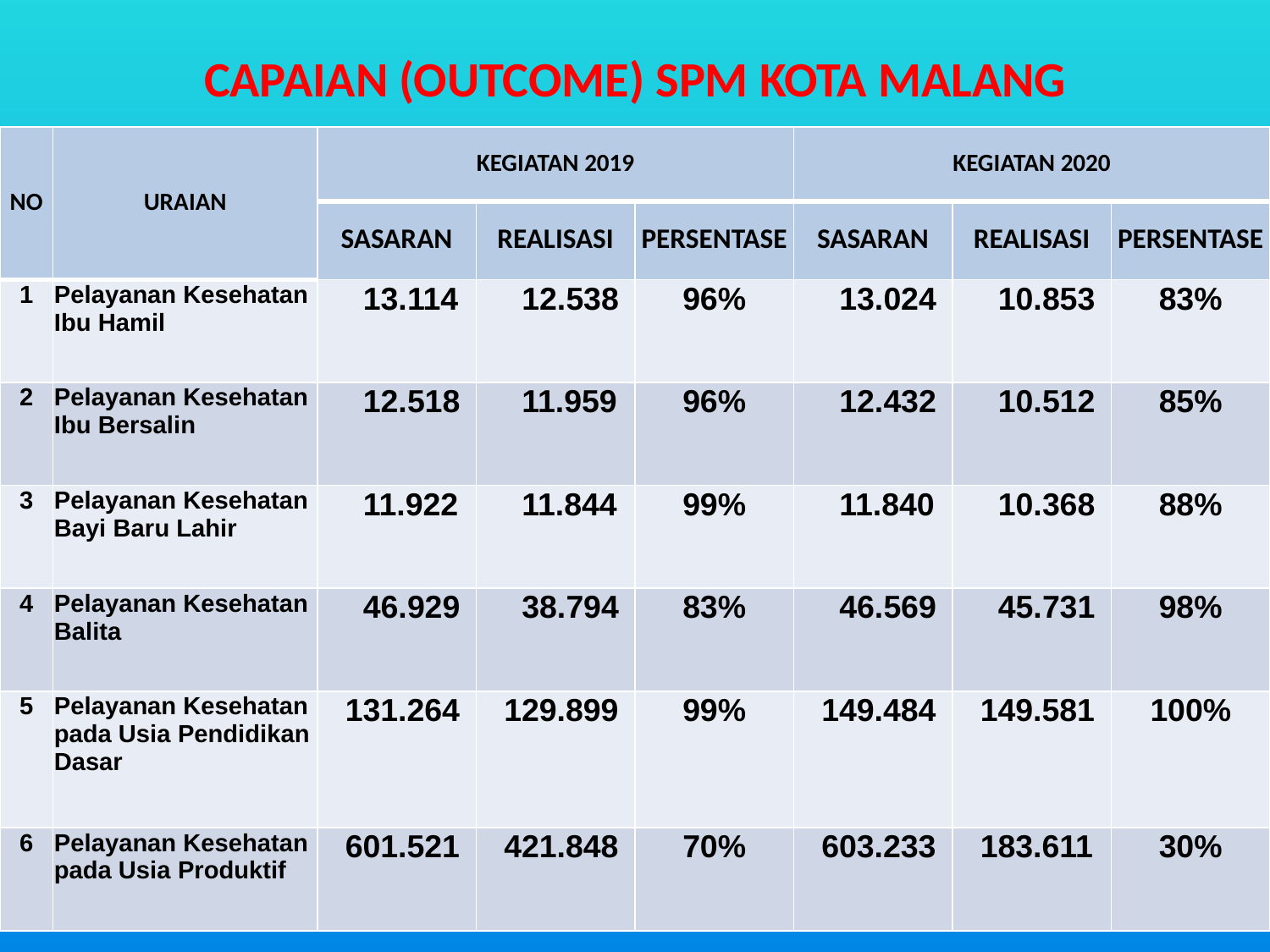

# CAPAIAN (OUTCOME) SPM KOTA MALANG
| NO | URAIAN | KEGIATAN 2019 |  |  | KEGIATAN 2020 |  |  |
| --- | --- | --- | --- | --- | --- | --- | --- |
|  |  | SASARAN | REALISASI | PERSENTASE | SASARAN | REALISASI | PERSENTASE |
| 1 | Pelayanan Kesehatan Ibu Hamil | 13.114 | 12.538 | 96% | 13.024 | 10.853 | 83% |
| 2 | Pelayanan Kesehatan Ibu Bersalin | 12.518 | 11.959 | 96% | 12.432 | 10.512 | 85% |
| 3 | Pelayanan Kesehatan Bayi Baru Lahir | 11.922 | 11.844 | 99% | 11.840 | 10.368 | 88% |
| 4 | Pelayanan Kesehatan Balita | 46.929 | 38.794 | 83% | 46.569 | 45.731 | 98% |
| 5 | Pelayanan Kesehatan pada Usia Pendidikan Dasar | 131.264 | 129.899 | 99% | 149.484 | 149.581 | 100% |
| 6 | Pelayanan Kesehatan pada Usia Produktif | 601.521 | 421.848 | 70% | 603.233 | 183.611 | 30% |